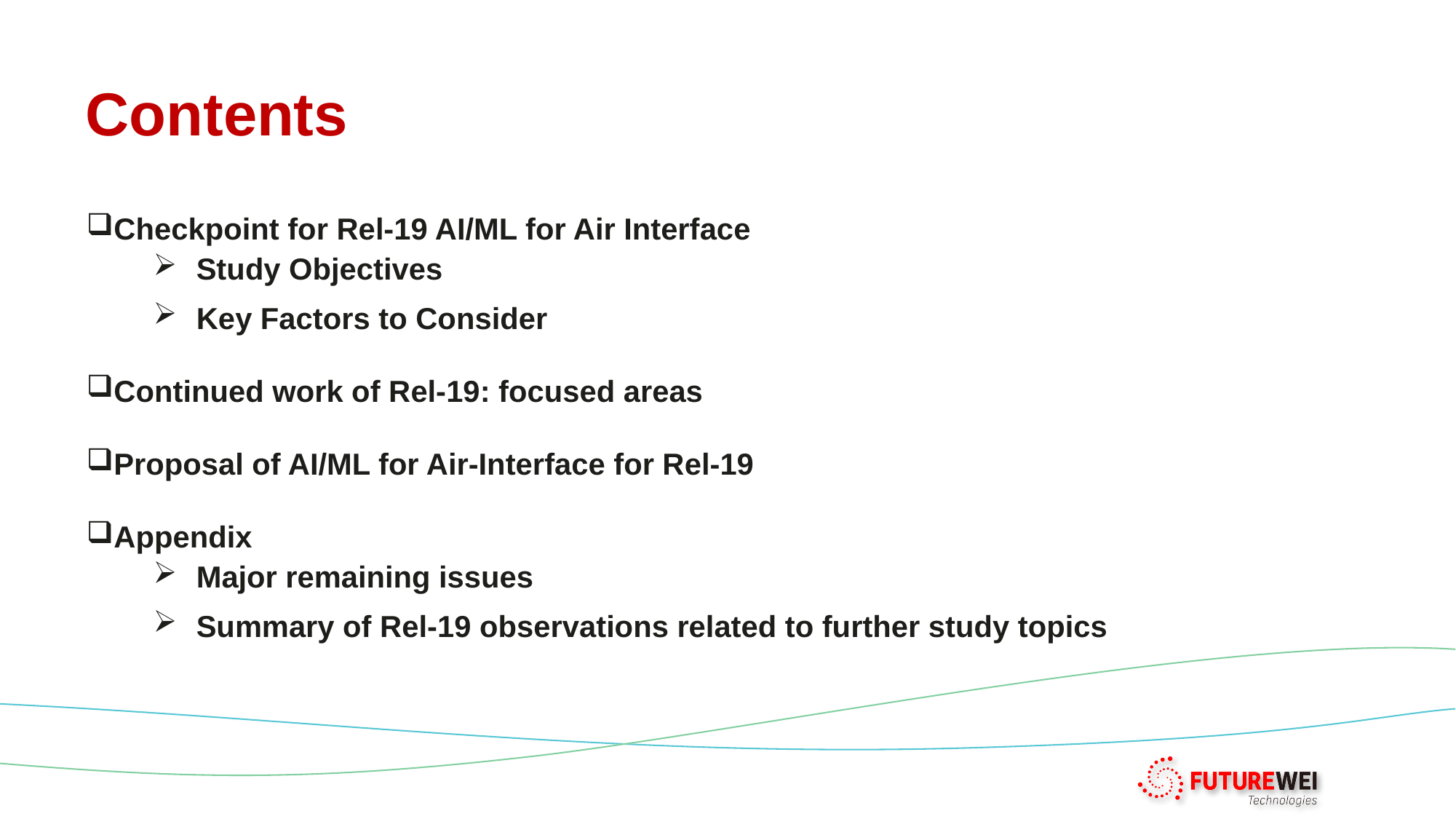

Contents
Checkpoint for Rel-19 AI/ML for Air Interface
Study Objectives
Key Factors to Consider
Continued work of Rel-19: focused areas
Proposal of AI/ML for Air-Interface for Rel-19
Appendix
Major remaining issues
Summary of Rel-19 observations related to further study topics